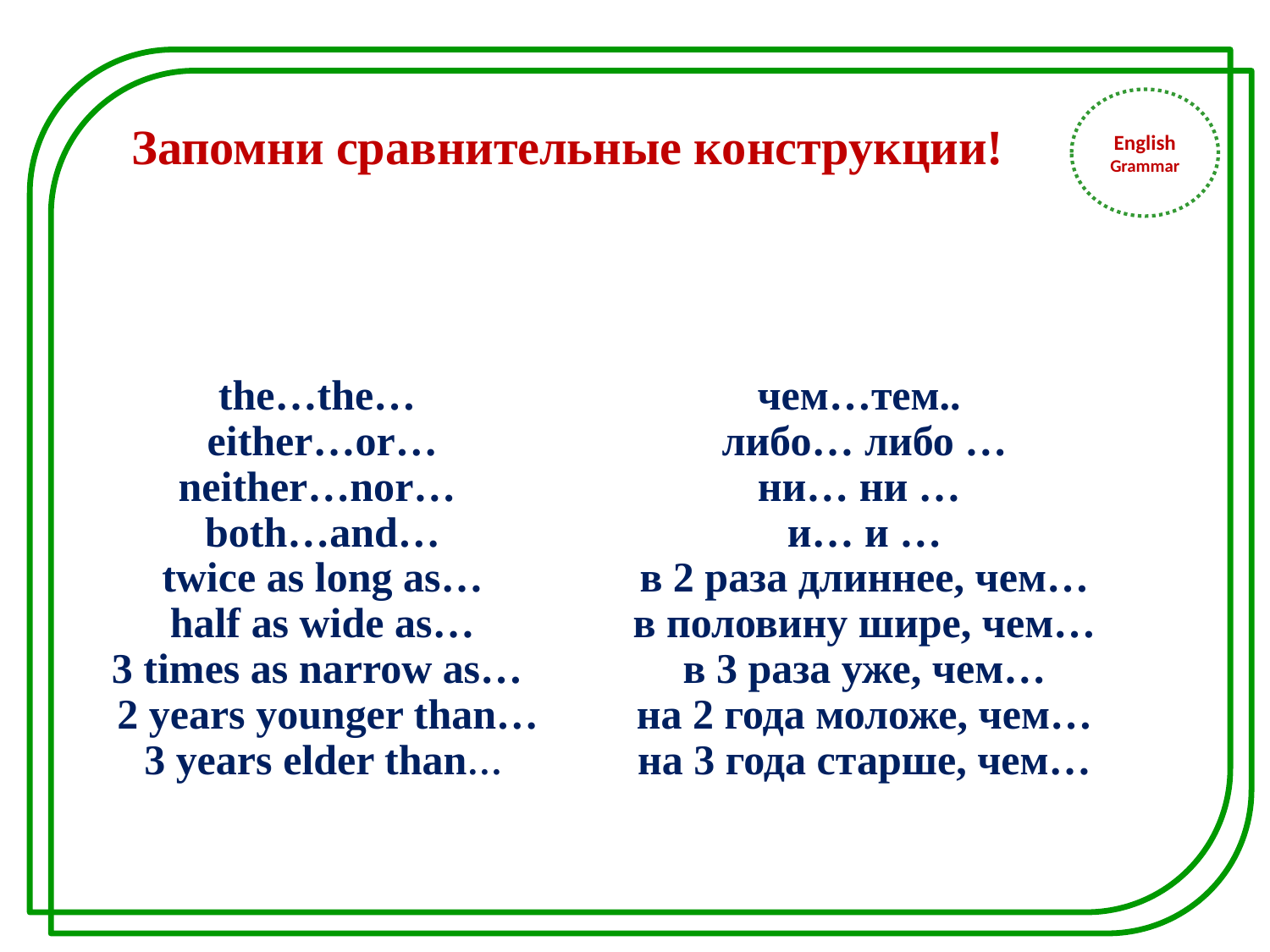

English
Grammar
Запомни сравнительные конструкции!
the…the…
 еither…or…
neither…nor…
 both…and…
 twice as long as…
 half as wide as…
3 times as narrow as…
 2 years younger than…
 3 years elder than…

чем…тем..
 либо… либо …
ни… ни …
 и… и …
 в 2 раза длиннее, чем…
 в половину шире, чем…
 в 3 раза уже, чем…
 на 2 года моложе, чем…
 на 3 года старше, чем…